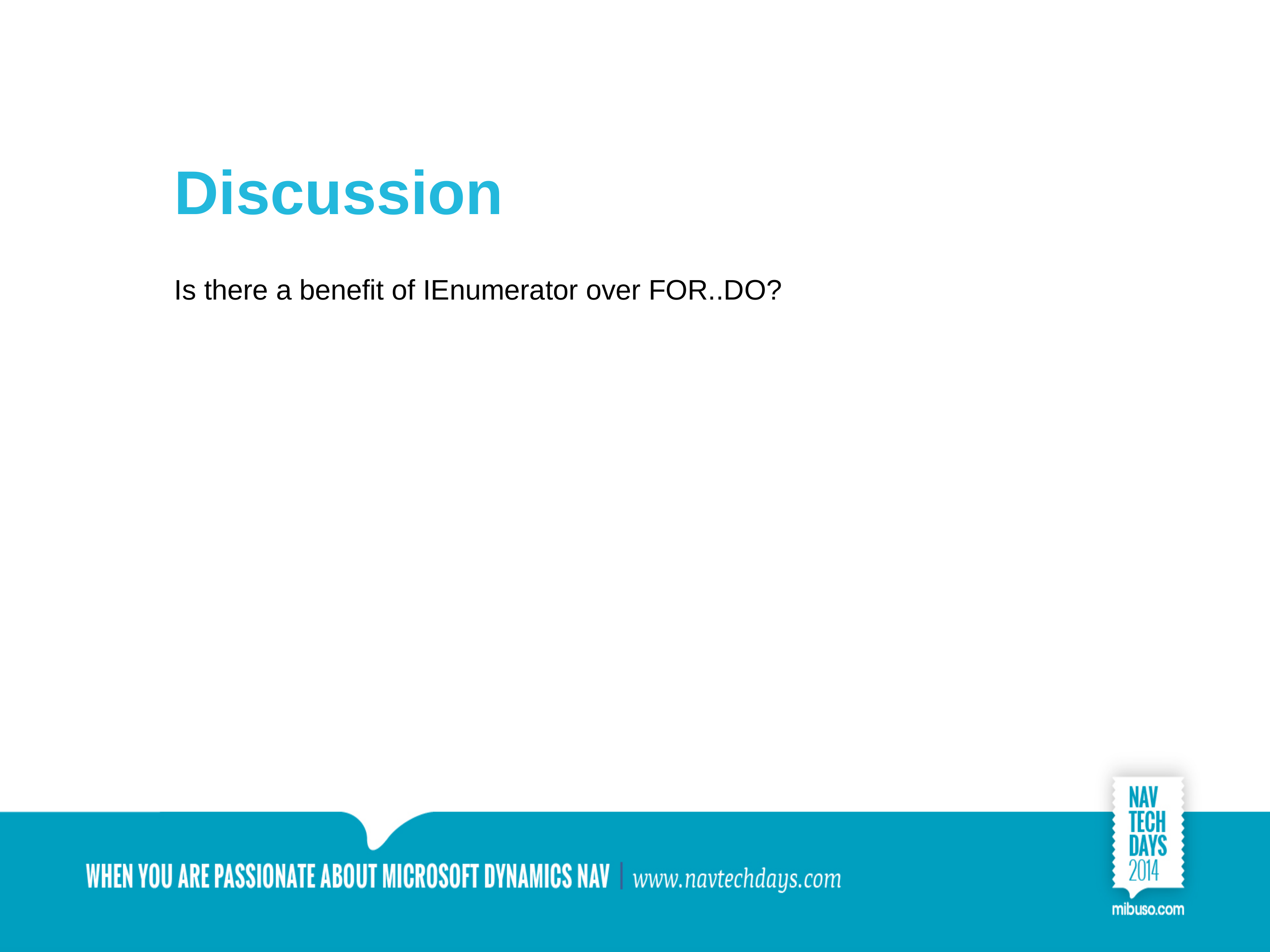

# Discussion
Is there a benefit of IEnumerator over FOR..DO?